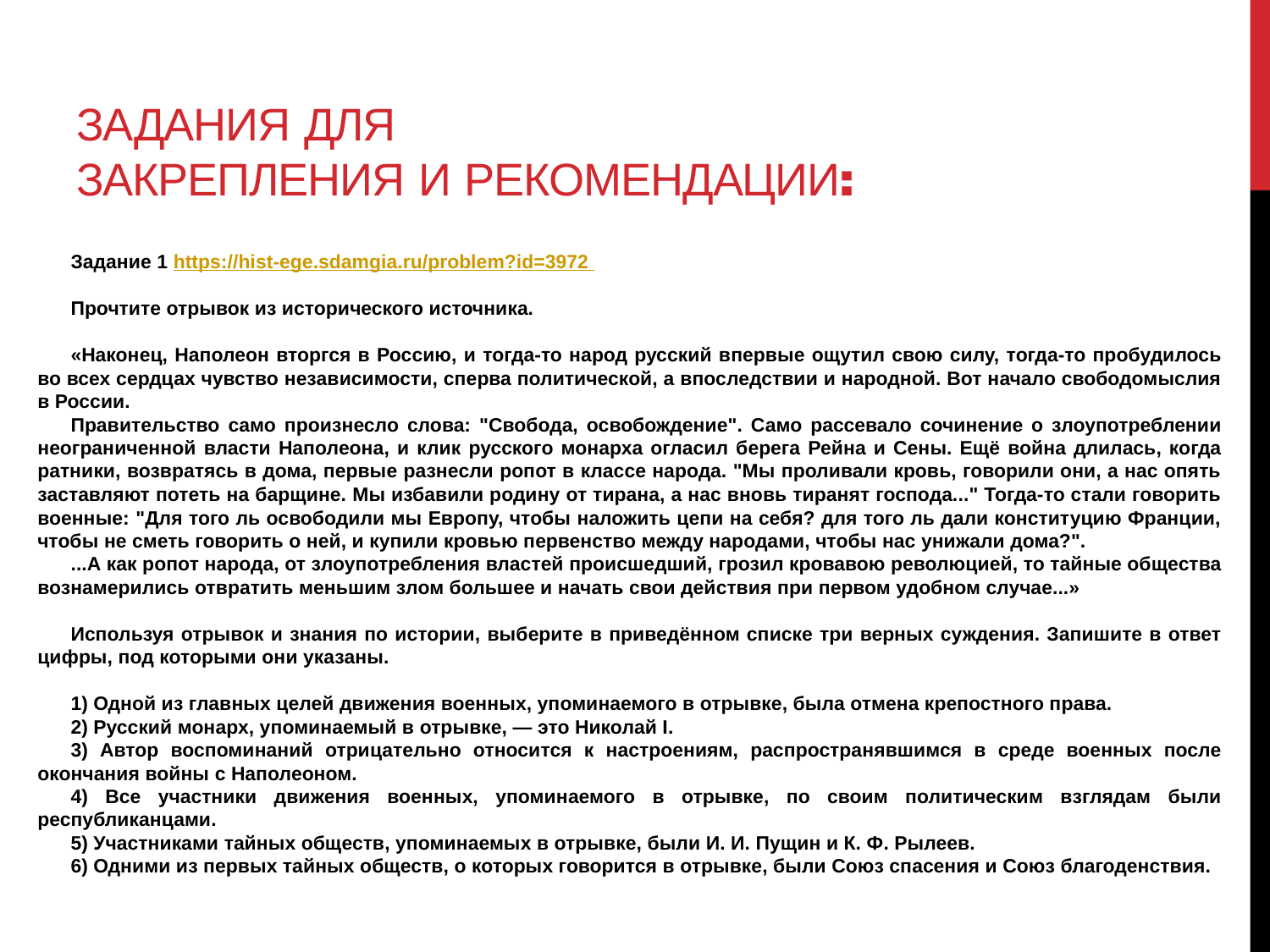

# Задания для закрепления и рекомендации:
Задание 1 https://hist-ege.sdamgia.ru/problem?id=3972

Прочтите отрывок из исторического источника.

«Наконец, Наполеон вторгся в Россию, и тогда-то народ русский впервые ощутил свою силу, тогда-то пробудилось во всех сердцах чувство независимости, сперва политической, а впоследствии и народной. Вот начало свободомыслия в России.
Правительство само произнесло слова: "Свобода, освобождение". Само рассевало сочинение о злоупотреблении неограниченной власти Наполеона, и клик русского монарха огласил берега Рейна и Сены. Ещё война длилась, когда ратники, возвратясь в дома, первые разнесли ропот в классе народа. "Мы проливали кровь, говорили они, а нас опять заставляют потеть на барщине. Мы избавили родину от тирана, а нас вновь тиранят господа..." Тогда-то стали говорить военные: "Для того ль освободили мы Европу, чтобы наложить цепи на себя? для того ль дали конституцию Франции, чтобы не сметь говорить о ней, и купили кровью первенство между народами, чтобы нас унижали дома?".
...А как ропот народа, от злоупотребления властей происшедший, грозил кровавою революцией, то тайные общества вознамерились отвратить меньшим злом большее и начать свои действия при первом удобном случае...»

Используя отрывок и знания по истории, выберите в приведённом списке три верных суждения. Запишите в ответ цифры, под которыми они указаны.

1) Одной из главных целей движения военных, упоминаемого в отрывке, была отмена крепостного права.
2) Русский монарх, упоминаемый в отрывке, — это Николай I.
3) Автор воспоминаний отрицательно относится к настроениям, распространявшимся в среде военных после окончания войны с Наполеоном.
4) Все участники движения военных, упоминаемого в отрывке, по своим политическим взглядам были республиканцами.
5) Участниками тайных обществ, упоминаемых в отрывке, были И. И. Пущин и К. Ф. Рылеев.
6) Одними из первых тайных обществ, о которых говорится в отрывке, были Союз спасения и Союз благоденствия.